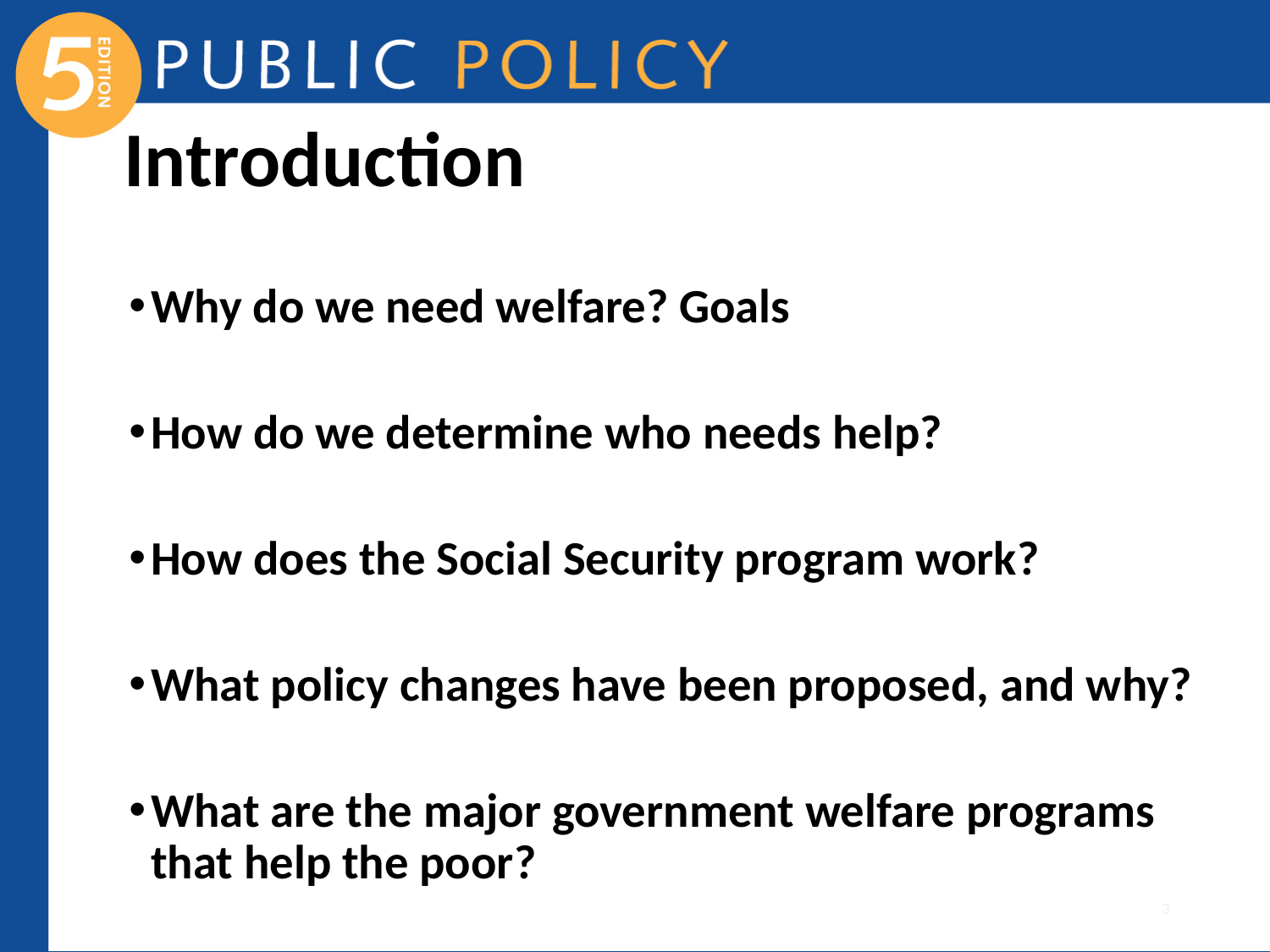

# Introduction
Why do we need welfare? Goals

How do we determine who needs help?

How does the Social Security program work?

What policy changes have been proposed, and why?

What are the major government welfare programs that help the poor?

3